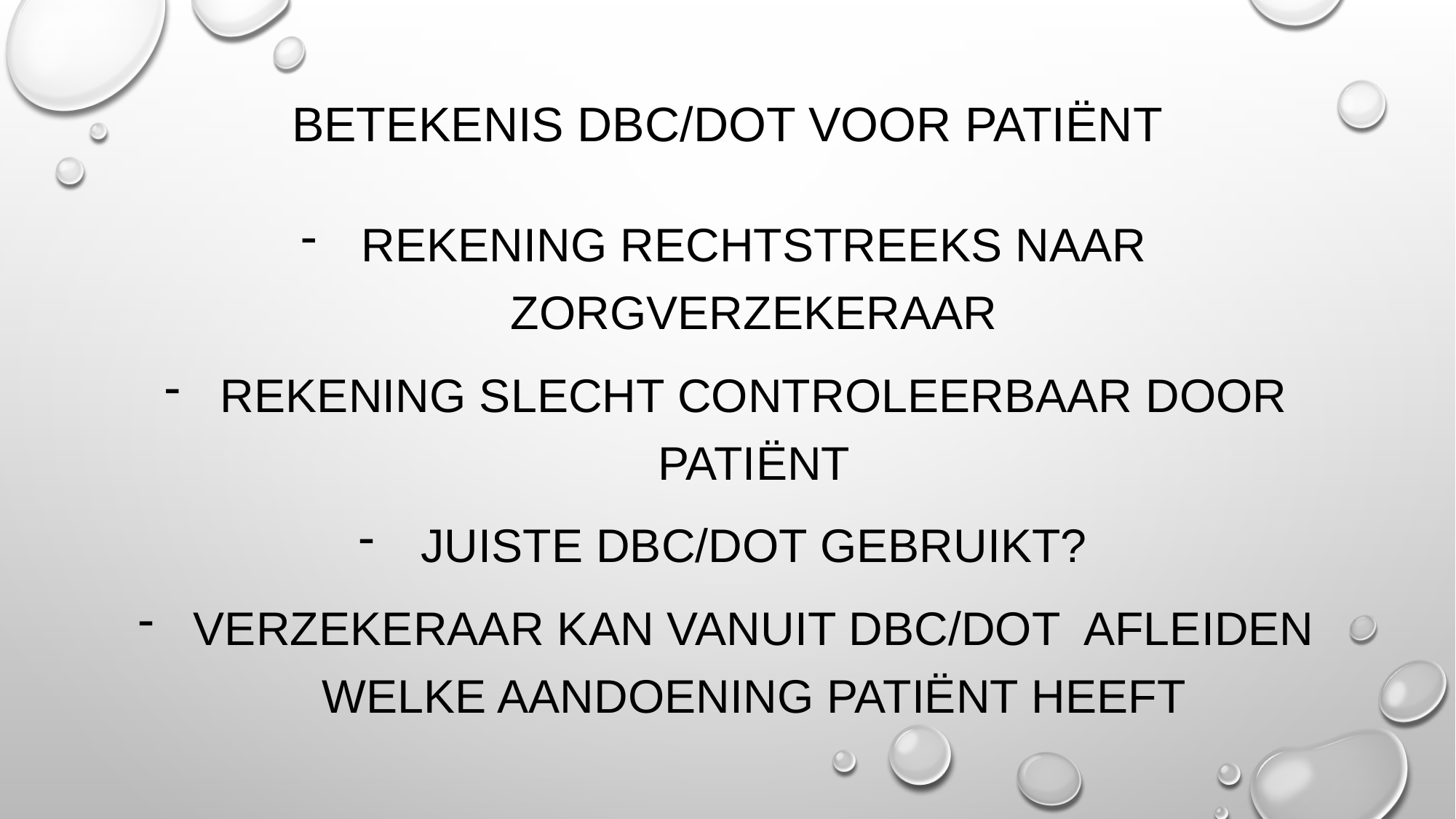

# Betekenis DBC/DOT voor patiënt
Rekening rechtstreeks naar zorgverzekeraar
Rekening slecht controleerbaar door patiënt
Juiste DBC/DOT gebruikt?
Verzekeraar kan vanuit DBC/DOT  afleiden welke aandoening patiënt heeft